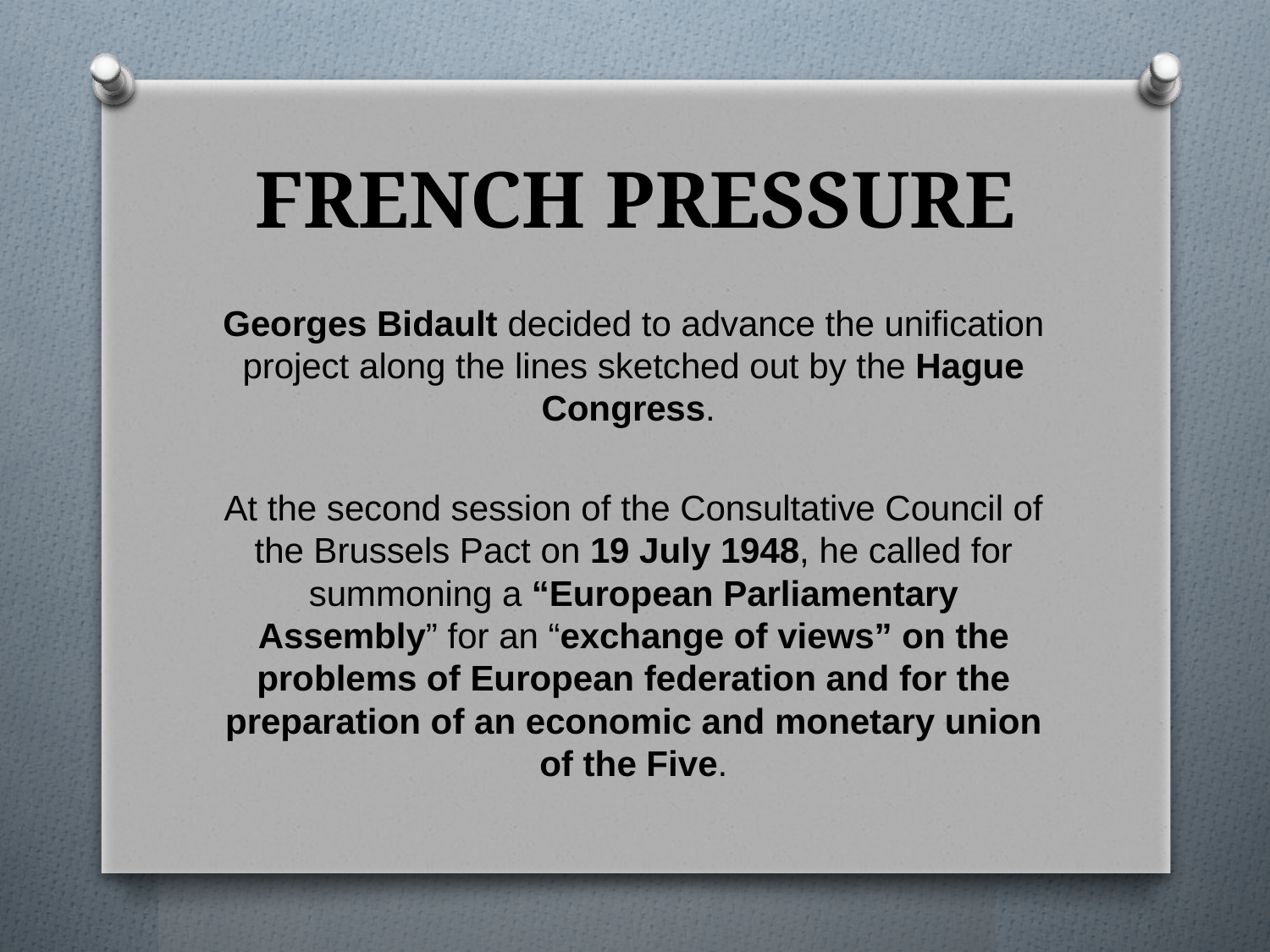

# FRENCH PRESSURE
Georges Bidault decided to advance the unification project along the lines sketched out by the Hague Congress.

At the second session of the Consultative Council of the Brussels Pact on 19 July 1948, he called for summoning a “European Parliamentary Assembly” for an “exchange of views” on the problems of European federation and for the preparation of an economic and monetary union of the Five.